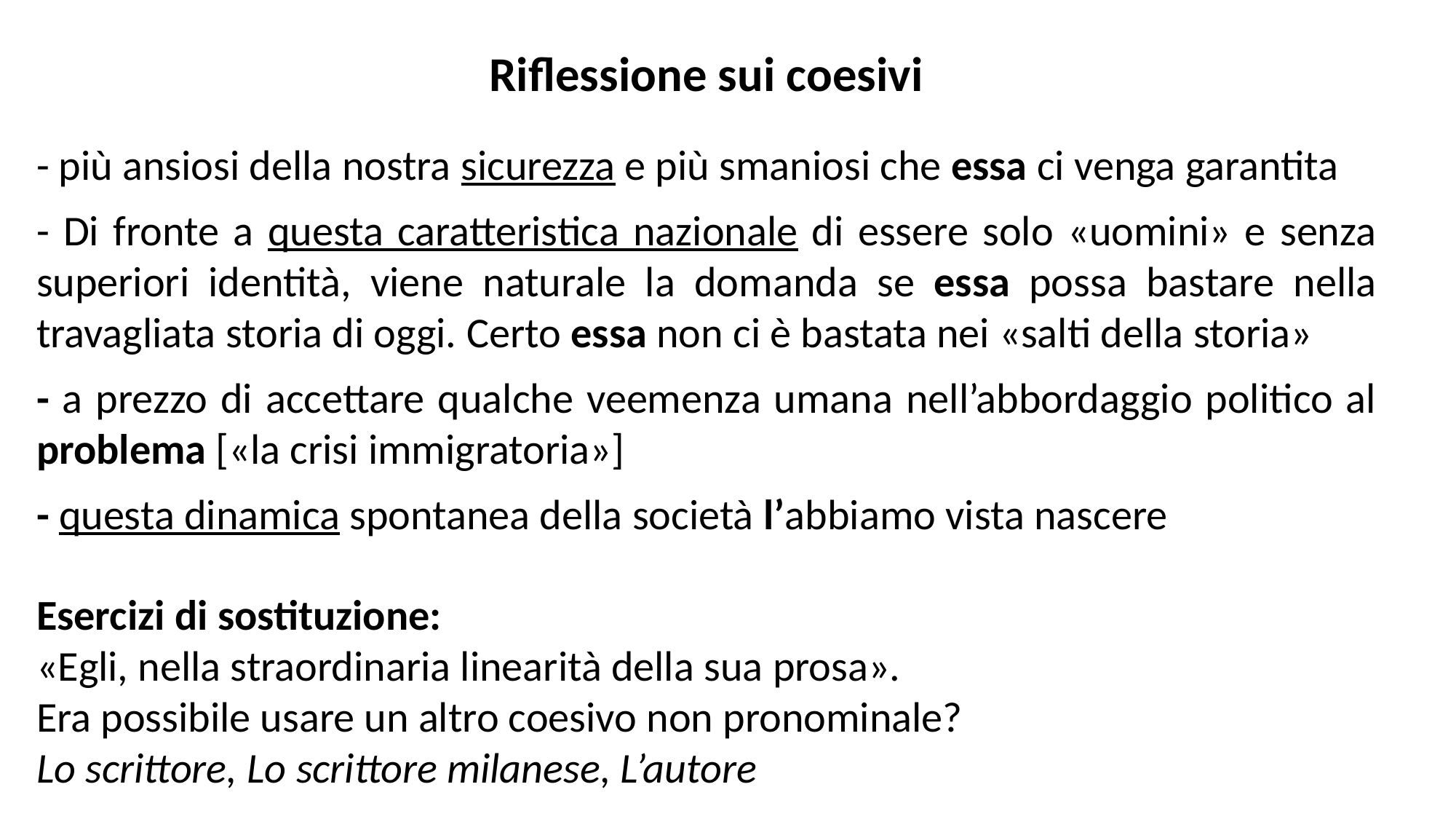

Riflessione sui coesivi

- più ansiosi della nostra sicurezza e più smaniosi che essa ci venga garantita

- Di fronte a questa caratteristica nazionale di essere solo «uomini» e senza superiori identità, viene naturale la domanda se essa possa bastare nella travagliata storia di oggi. Certo essa non ci è bastata nei «salti della storia»

- a prezzo di accettare qualche veemenza umana nell’abbordaggio politico al problema [«la crisi immigratoria»]

- questa dinamica spontanea della società l’abbiamo vista nascere
Esercizi di sostituzione:
«Egli, nella straordinaria linearità della sua prosa».
Era possibile usare un altro coesivo non pronominale?
Lo scrittore, Lo scrittore milanese, L’autore